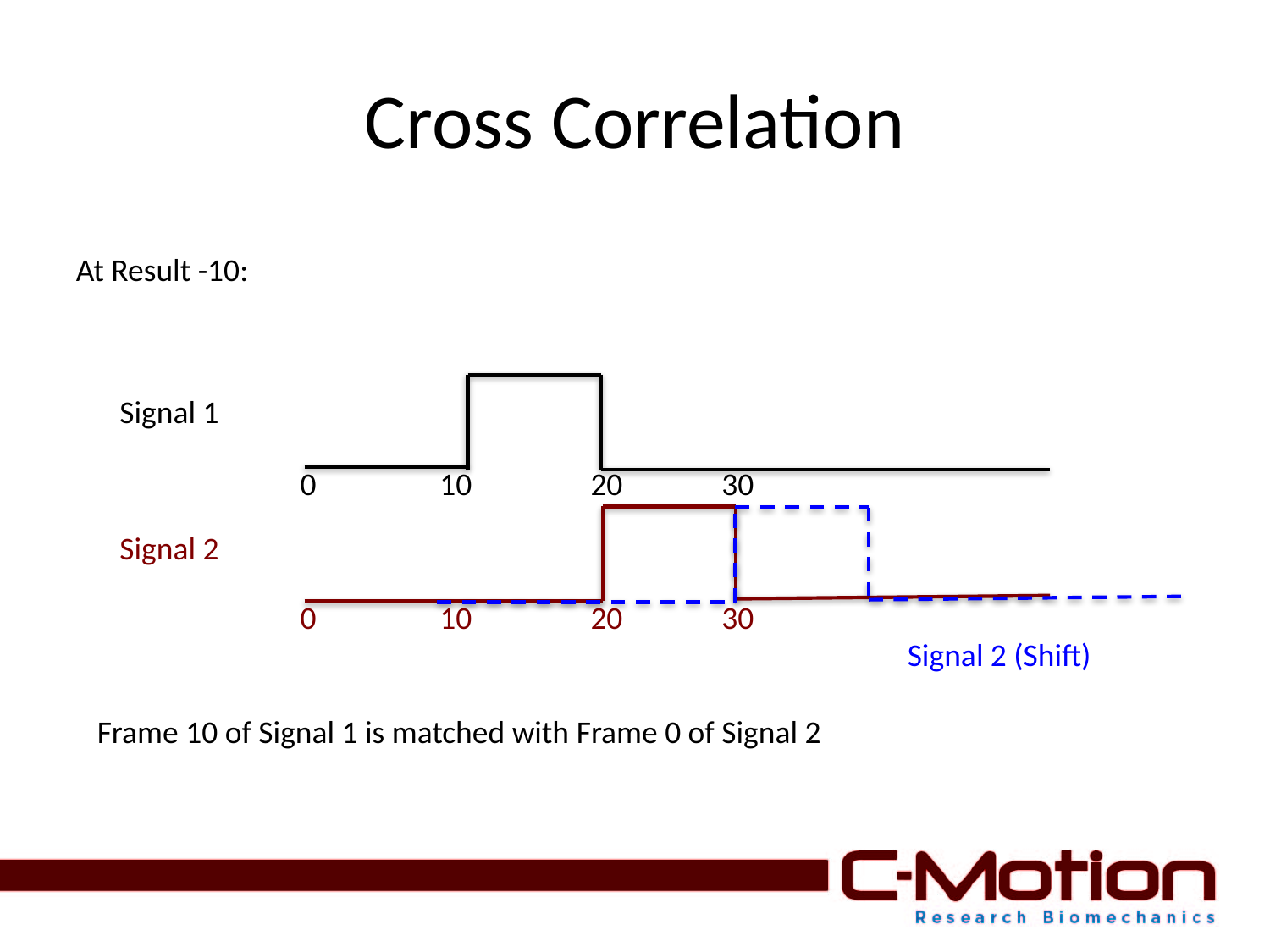

# Cross Correlation
At Result -10:
Signal 1
0
10
20
30
Signal 2
0
10
20
30
Signal 2 (Shift)
Frame 10 of Signal 1 is matched with Frame 0 of Signal 2